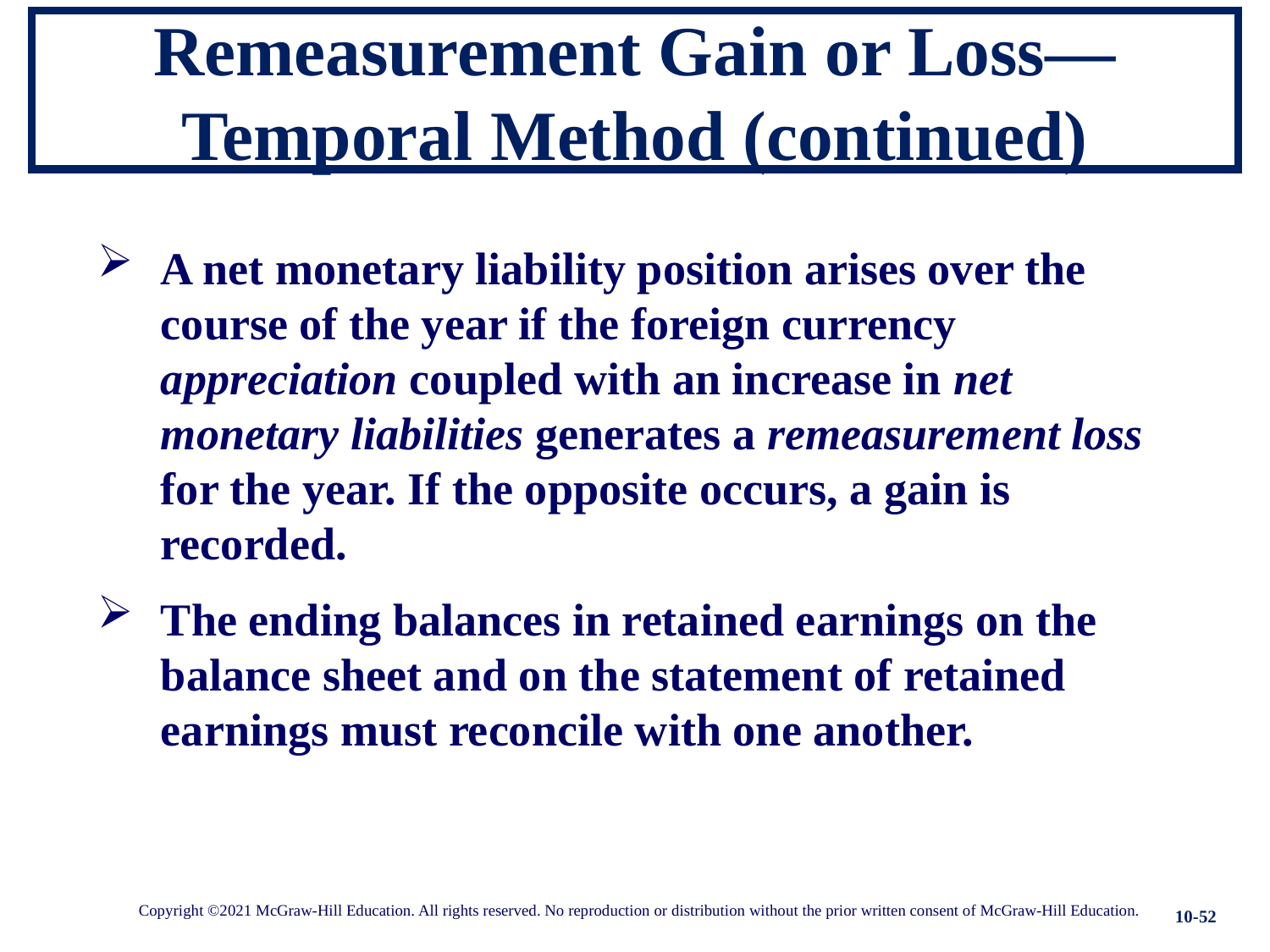

# Remeasurement Gain or Loss— Temporal Method (continued)
A net monetary liability position arises over the course of the year if the foreign currency appreciation coupled with an increase in net monetary liabilities generates a remeasurement loss for the year. If the opposite occurs, a gain is recorded.
The ending balances in retained earnings on the balance sheet and on the statement of retained earnings must reconcile with one another.
10-52
Copyright ©2021 McGraw-Hill Education. All rights reserved. No reproduction or distribution without the prior written consent of McGraw-Hill Education.